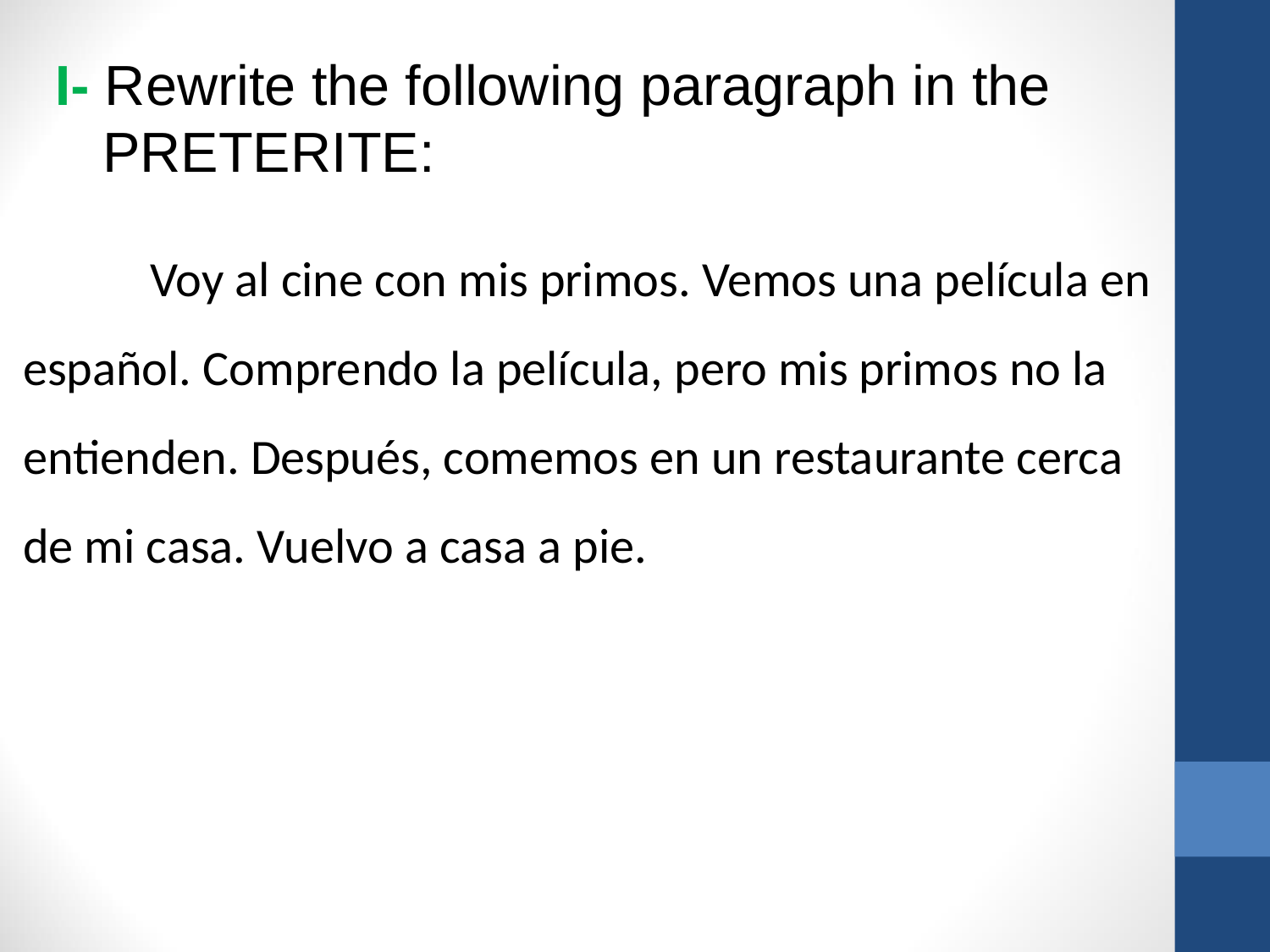

I- Rewrite the following paragraph in the PRETERITE:
	Voy al cine con mis primos. Vemos una película en español. Comprendo la película, pero mis primos no la entienden. Después, comemos en un restaurante cerca de mi casa. Vuelvo a casa a pie.